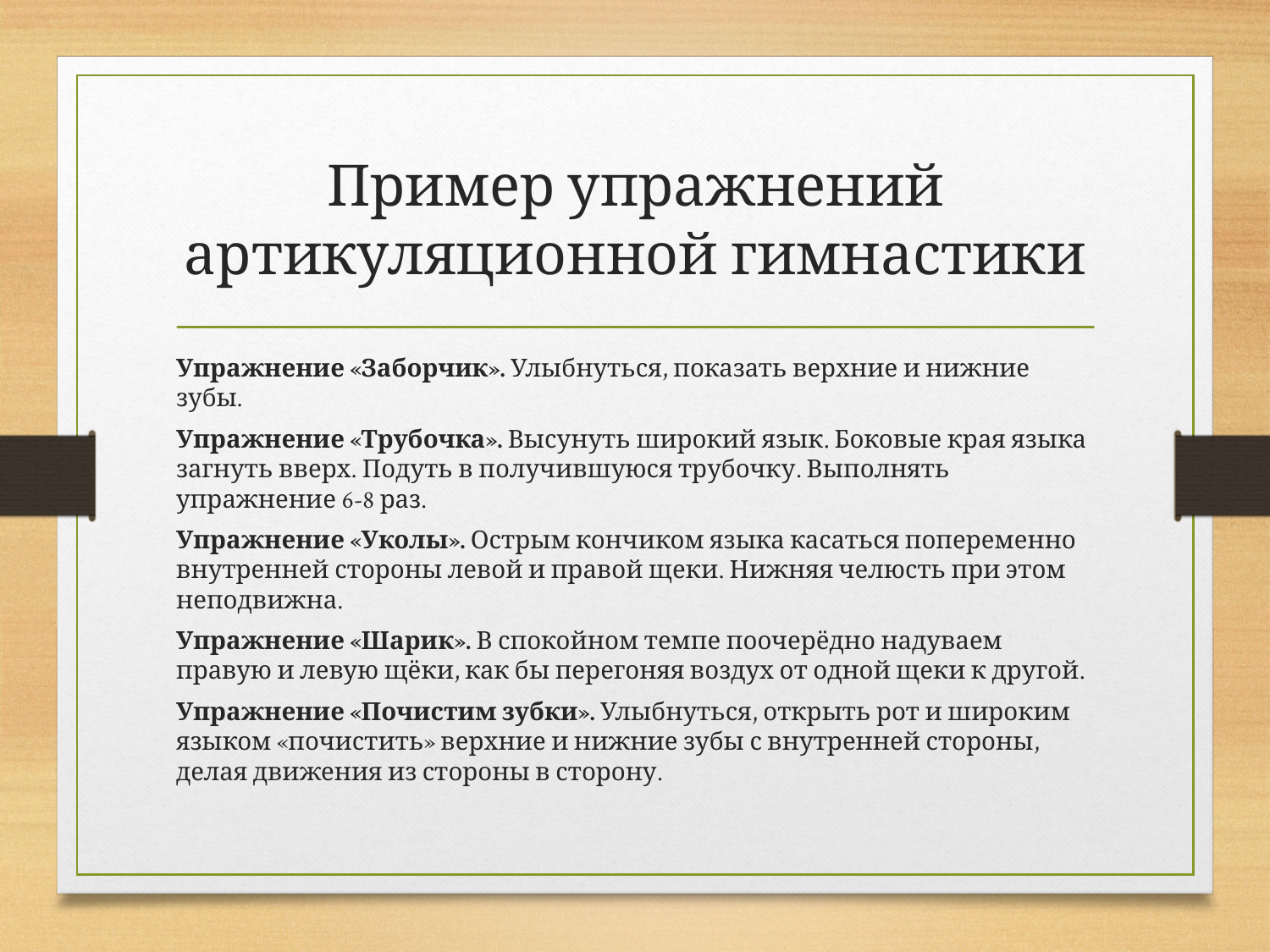

# Пример упражнений артикуляционной гимнастики
Упражнение «Заборчик». Улыбнуться, показать верхние и нижние зубы.
Упражнение «Трубочка». Высунуть широкий язык. Боковые края языка загнуть вверх. Подуть в получившуюся трубочку. Выполнять упражнение 6-8 раз.
Упражнение «Уколы». Острым кончиком языка касаться попеременно внутренней стороны левой и правой щеки. Нижняя челюсть при этом неподвижна.
Упражнение «Шарик». В спокойном темпе поочерёдно надуваем правую и левую щёки, как бы перегоняя воздух от одной щеки к другой.
Упражнение «Почистим зубки». Улыбнуться, открыть рот и широким языком «почистить» верхние и нижние зубы с внутренней стороны, делая движения из стороны в сторону.